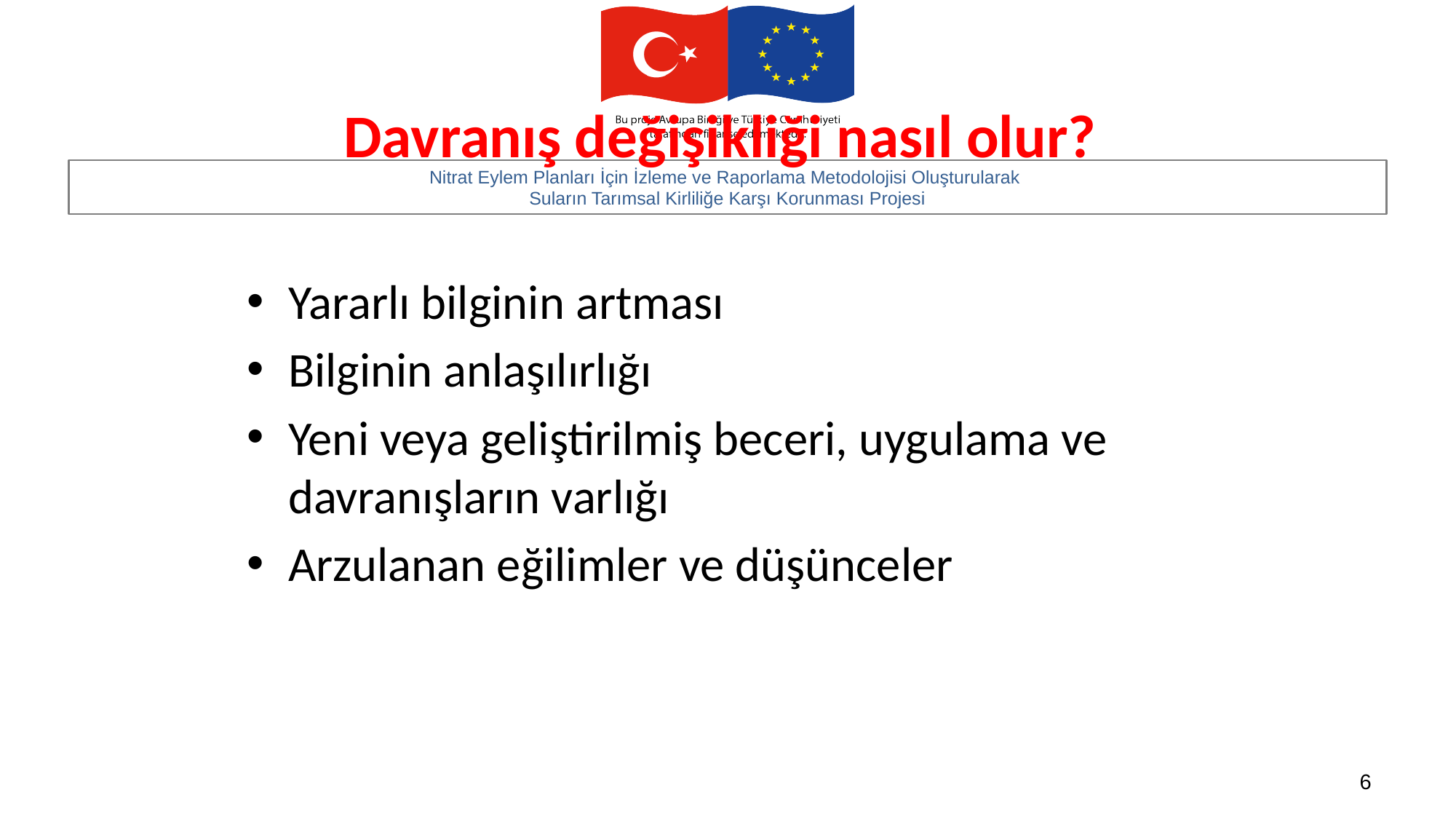

# Davranış değişikliği nasıl olur?
Yararlı bilginin artması
Bilginin anlaşılırlığı
Yeni veya geliştirilmiş beceri, uygulama ve davranışların varlığı
Arzulanan eğilimler ve düşünceler
6